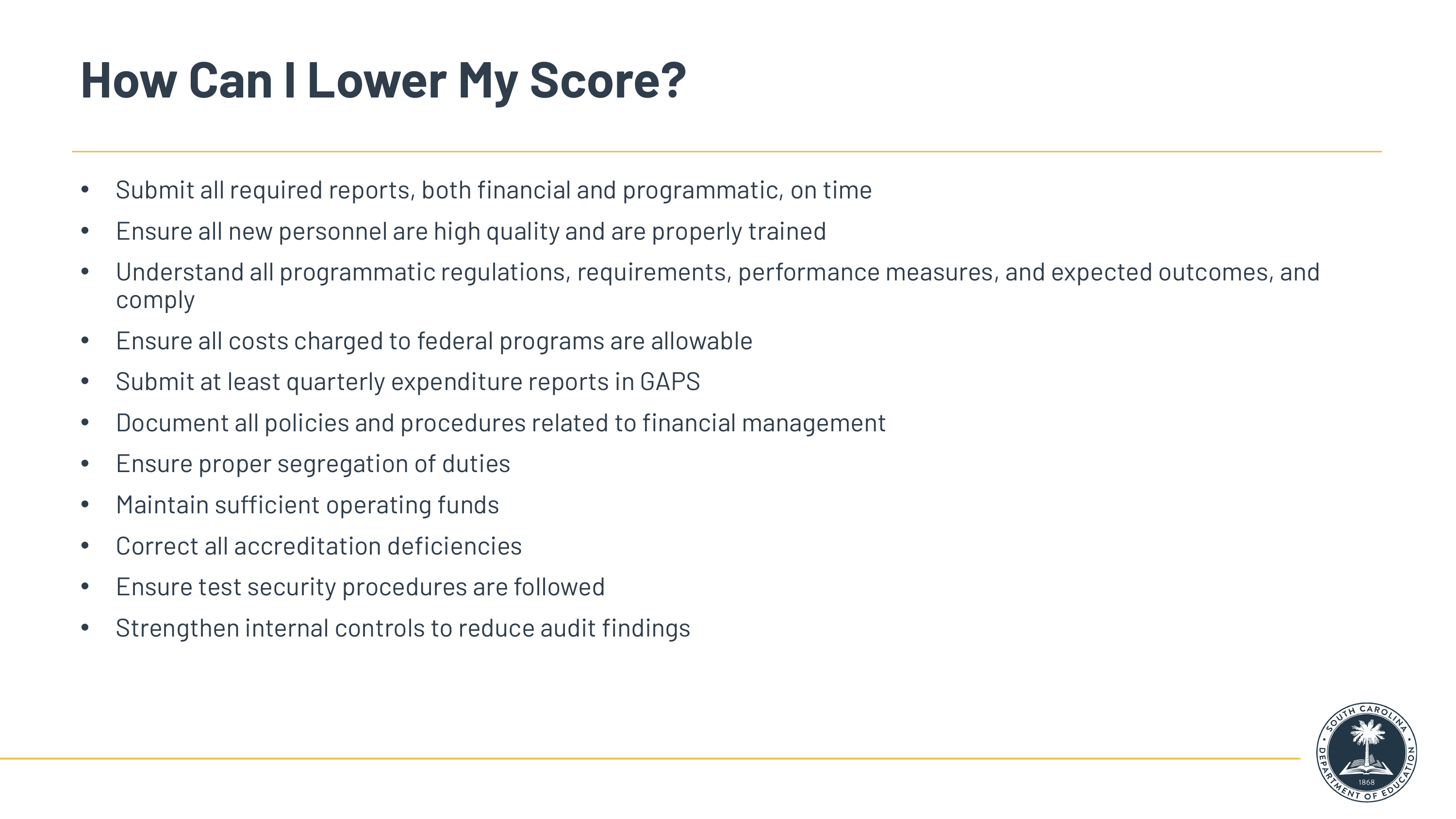

# How Can I Lower My Score?
Submit all required reports, both financial and programmatic, on time
Ensure all new personnel are high quality and are properly trained
Understand all programmatic regulations, requirements, performance measures, and expected outcomes, and comply
Ensure all costs charged to federal programs are allowable
Submit at least quarterly expenditure reports in GAPS
Document all policies and procedures related to financial management
Ensure proper segregation of duties
Maintain sufficient operating funds
Correct all accreditation deficiencies
Ensure test security procedures are followed
Strengthen internal controls to reduce audit findings